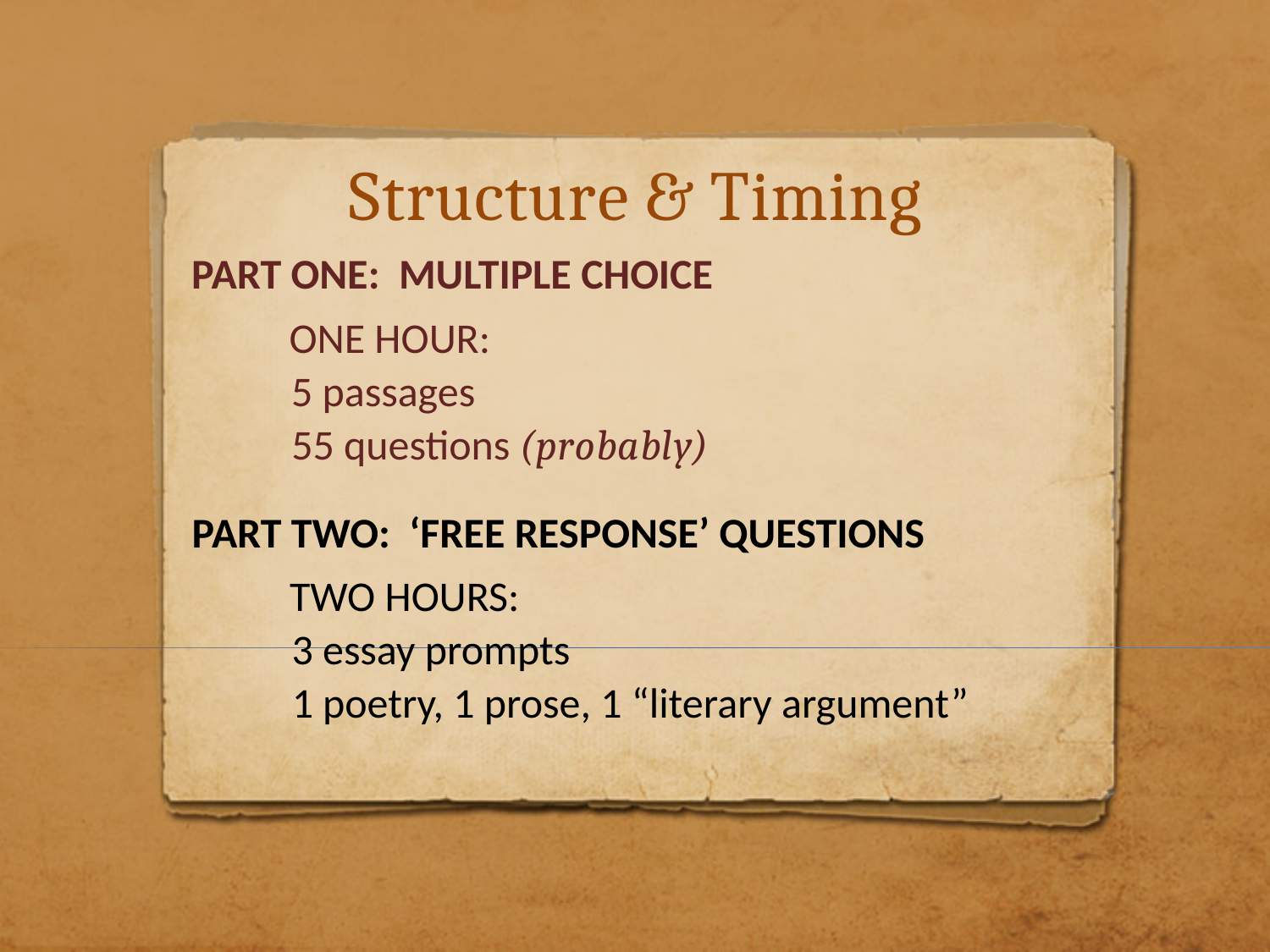

# Structure & Timing
PART ONE:  MULTIPLE CHOICE
ONE HOUR:
5 passages
55 questions (probably)
PART TWO:  ‘FREE RESPONSE’ QUESTIONS
TWO HOURS:
3 essay prompts
1 poetry, 1 prose, 1 “literary argument”